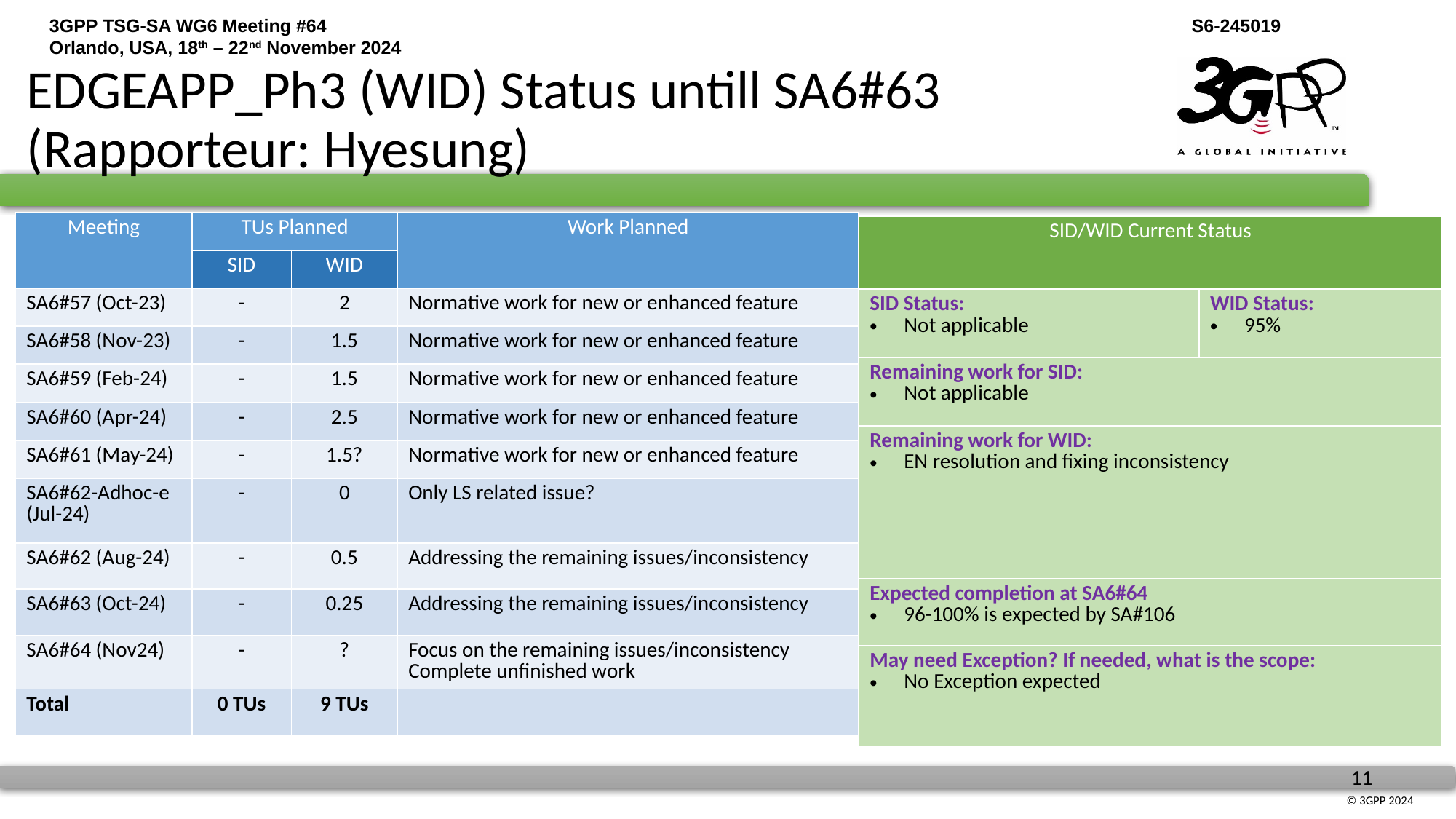

# EDGEAPP_Ph3 (WID) Status untill SA6#63 (Rapporteur: Hyesung)
| Meeting | TUs Planned |  | Work Planned |
| --- | --- | --- | --- |
|  | SID | WID |  |
| SA6#57 (Oct-23) | - | 2 | Normative work for new or enhanced feature |
| SA6#58 (Nov-23) | - | 1.5 | Normative work for new or enhanced feature |
| SA6#59 (Feb-24) | - | 1.5 | Normative work for new or enhanced feature |
| SA6#60 (Apr-24) | - | 2.5 | Normative work for new or enhanced feature |
| SA6#61 (May-24) | - | 1.5? | Normative work for new or enhanced feature |
| SA6#62-Adhoc-e (Jul-24) | - | 0 | Only LS related issue? |
| SA6#62 (Aug-24) | - | 0.5 | Addressing the remaining issues/inconsistency |
| SA6#63 (Oct-24) | - | 0.25 | Addressing the remaining issues/inconsistency |
| SA6#64 (Nov24) | - | ? | Focus on the remaining issues/inconsistency Complete unfinished work |
| Total | 0 TUs | 9 TUs |  |
| SID/WID Current Status |  |
| --- | --- |
| SID Status: Not applicable | WID Status: 95% |
| Remaining work for SID: Not applicable |  |
| Remaining work for WID: EN resolution and fixing inconsistency |  |
| Expected completion at SA6#64 96-100% is expected by SA#106 |  |
| May need Exception? If needed, what is the scope: No Exception expected |  |